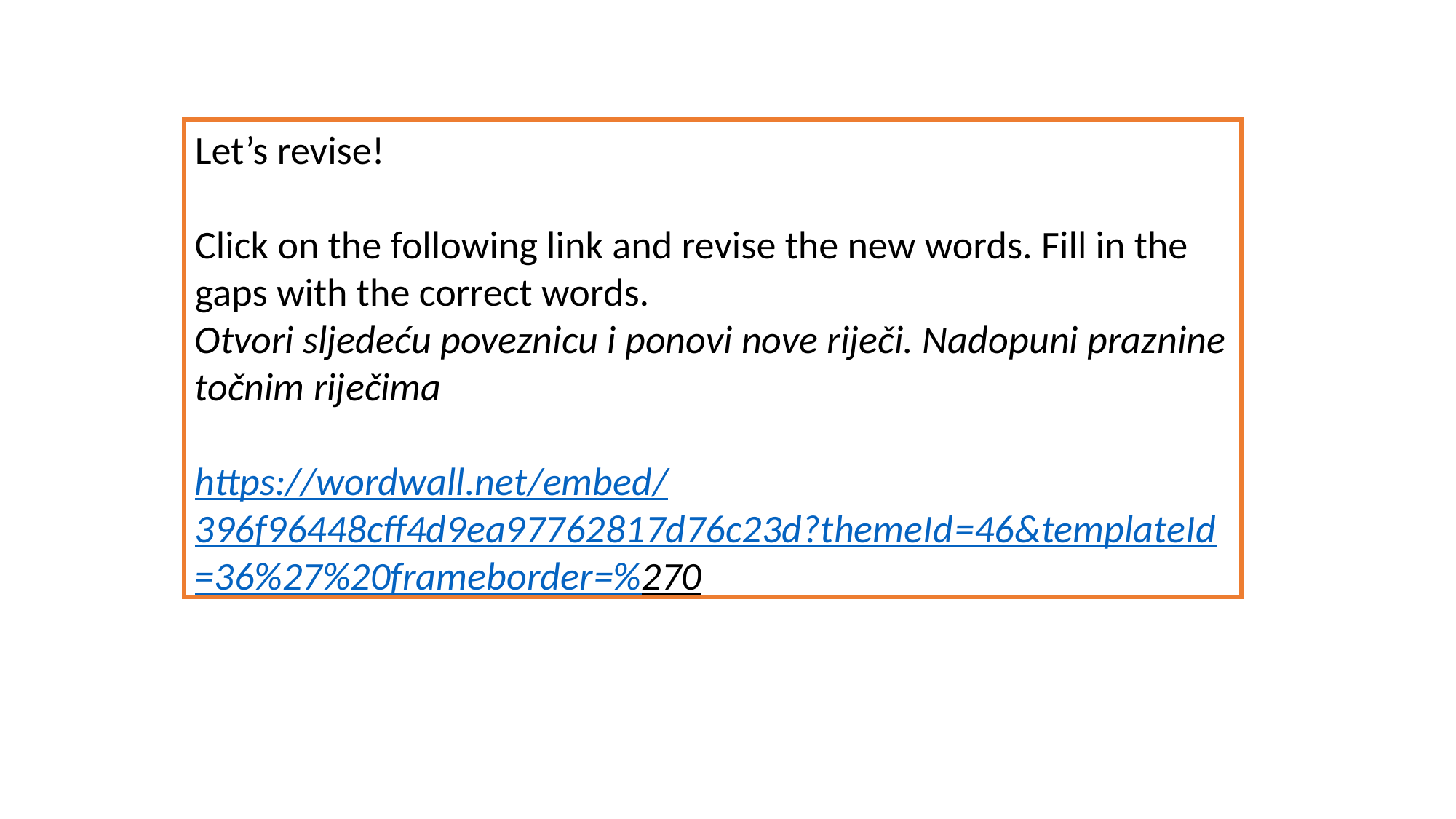

Let’s revise!

Click on the following link and revise the new words. Fill in the gaps with the correct words.
Otvori sljedeću poveznicu i ponovi nove riječi. Nadopuni praznine točnim riječima

https://wordwall.net/embed/396f96448cff4d9ea97762817d76c23d?themeId=46&templateId=36%27%20frameborder=%270